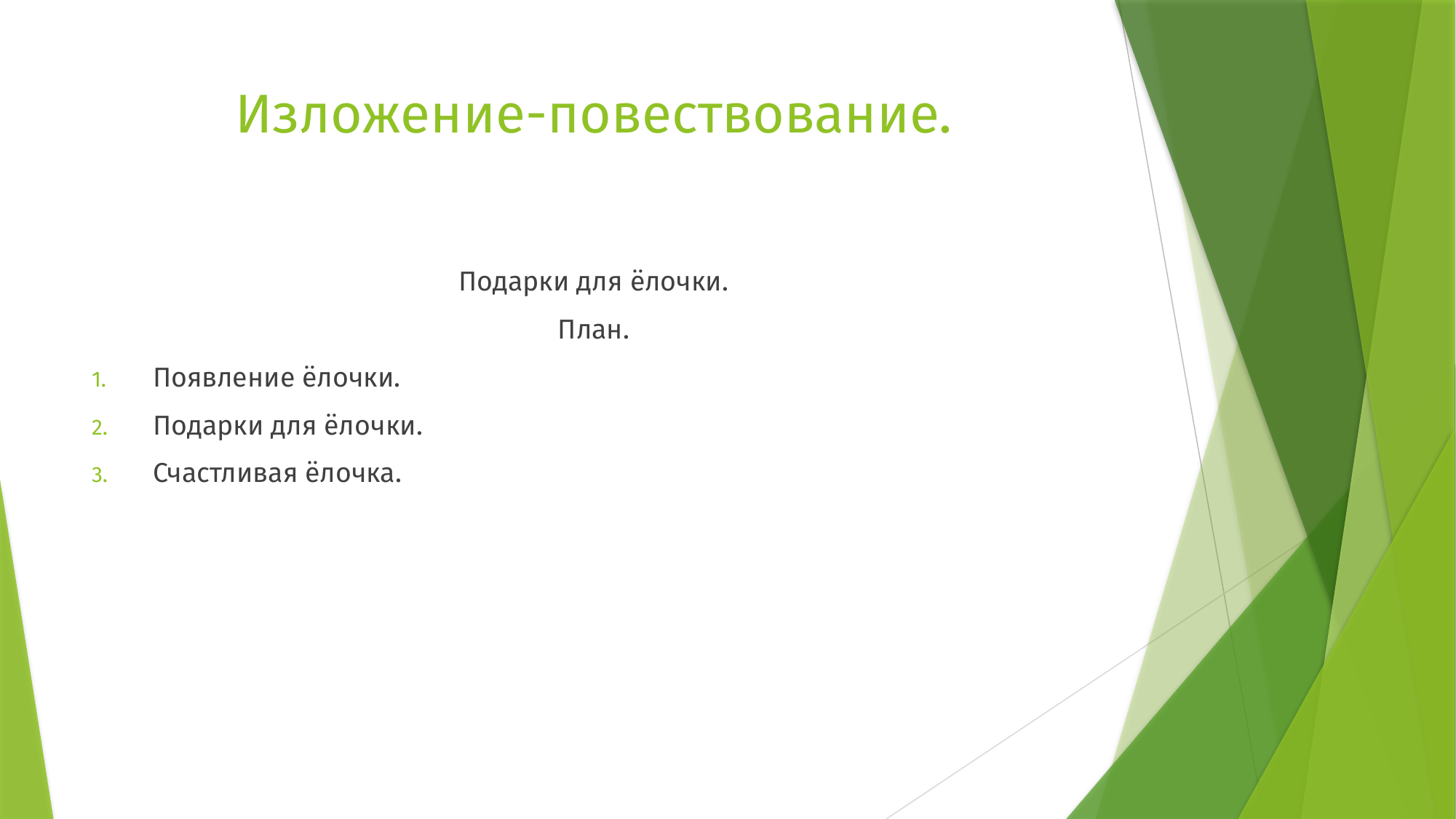

# Изложение-повествование.
Подарки для ёлочки.
План.
Появление ёлочки.
Подарки для ёлочки.
Счастливая ёлочка.